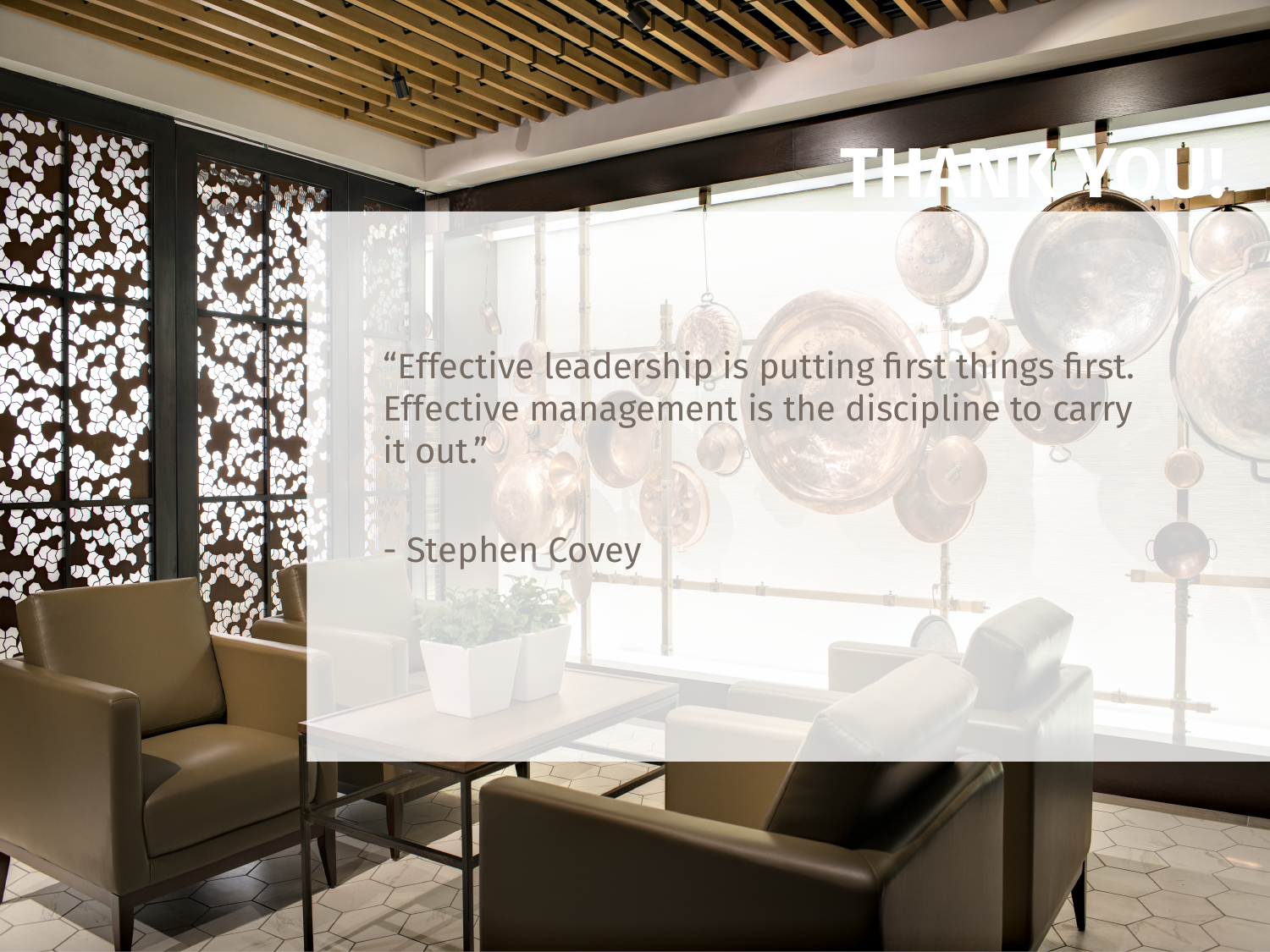

# THANK YOU!
“Effective leadership is putting first things first. Effective management is the discipline to carry
it out.”

- Stephen Covey